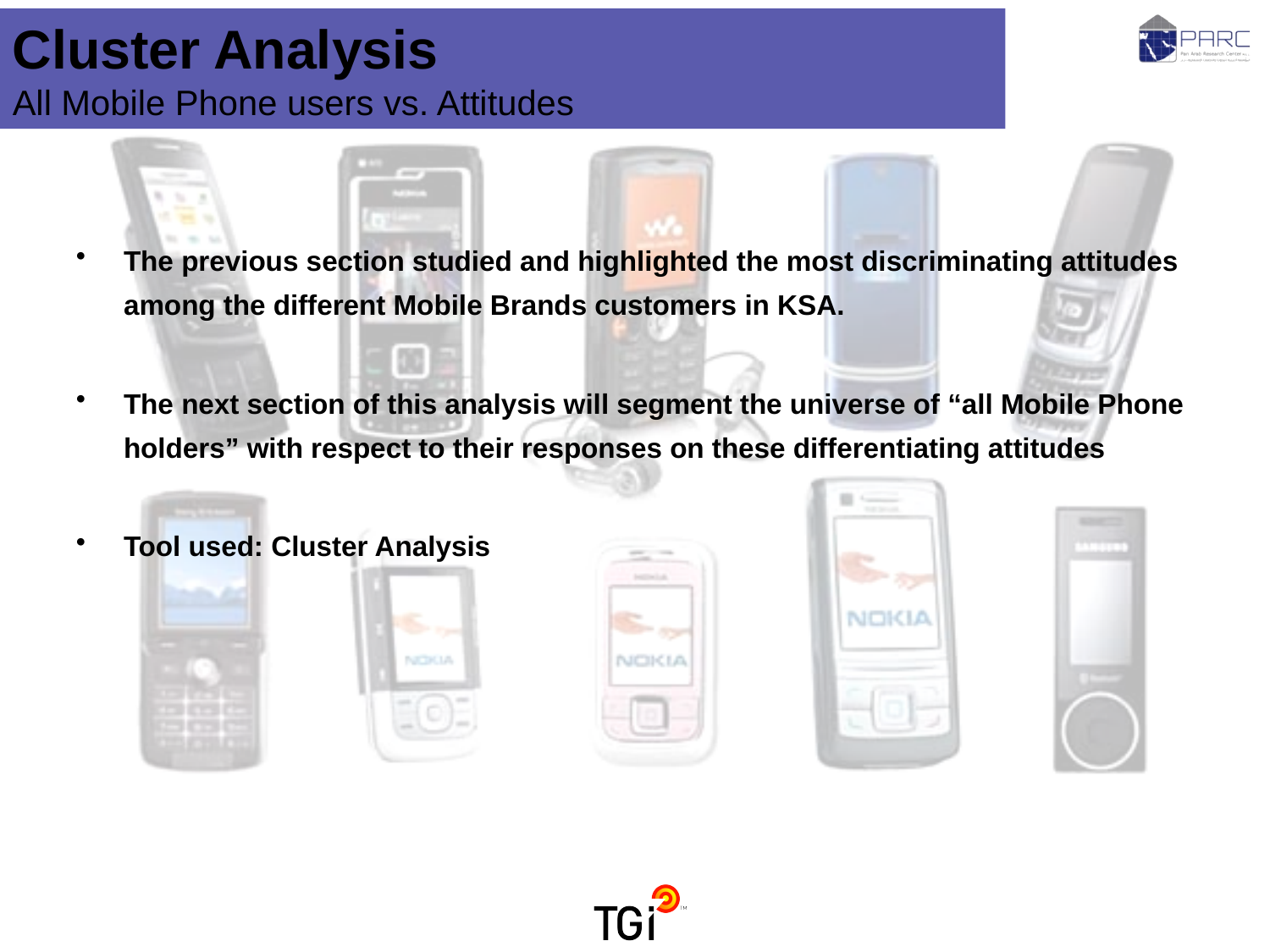

Cluster Analysis                                  All Mobile Phone users vs. Attitudes

The previous section studied and highlighted the most discriminating attitudes among the different Mobile Brands customers in KSA.

The next section of this analysis will segment the universe of “all Mobile Phone holders” with respect to their responses on these differentiating attitudes

Tool used: Cluster Analysis